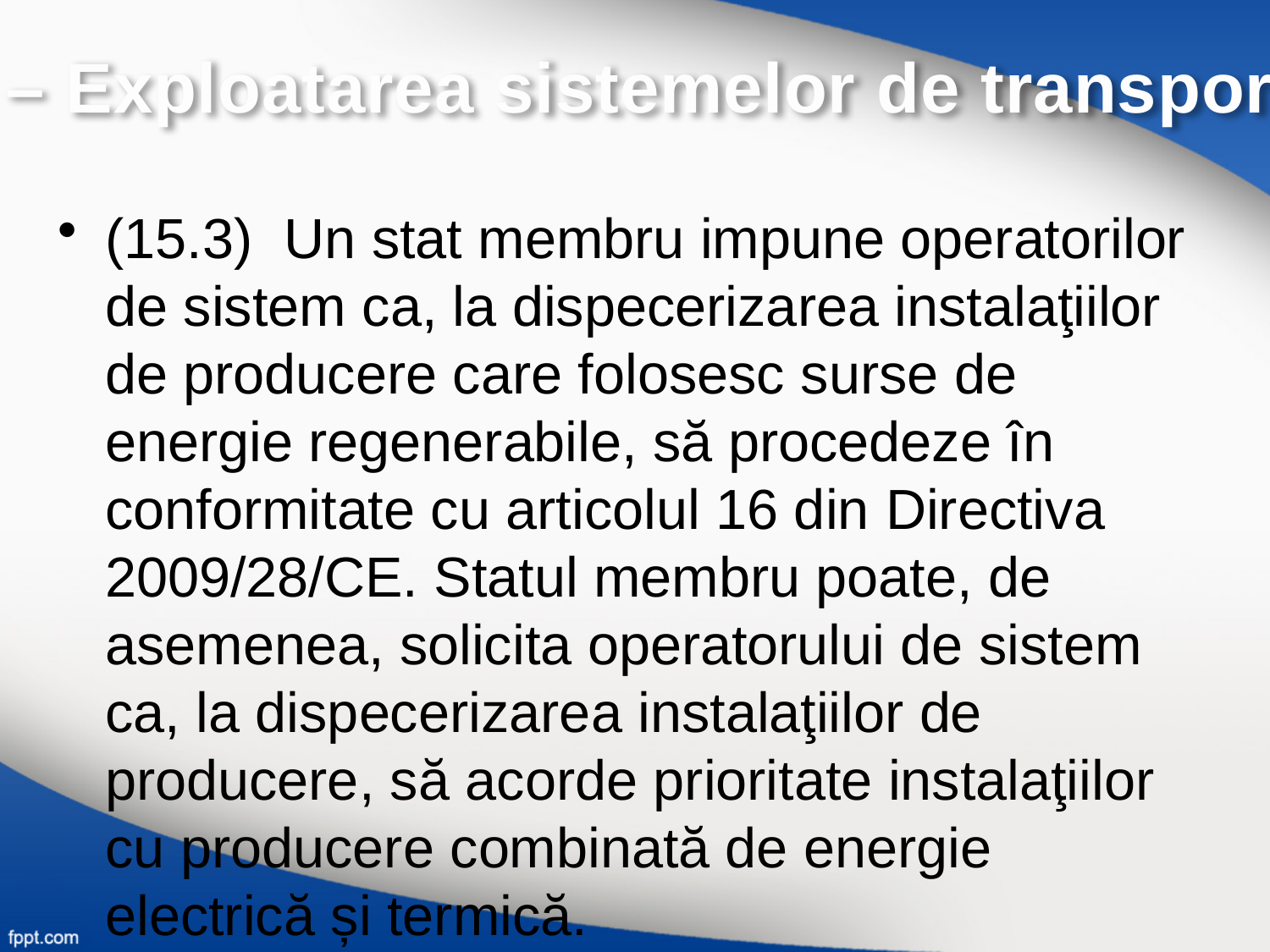

IV – Exploatarea sistemelor de transport
(15.3)  Un stat membru impune operatorilor de sistem ca, la dispecerizarea instalaţiilor de producere care folosesc surse de energie regenerabile, să procedeze în conformitate cu articolul 16 din Directiva 2009/28/CE. Statul membru poate, de asemenea, solicita operatorului de sistem ca, la dispecerizarea instalaţiilor de producere, să acorde prioritate instalaţiilor cu producere combinată de energie electrică și termică.